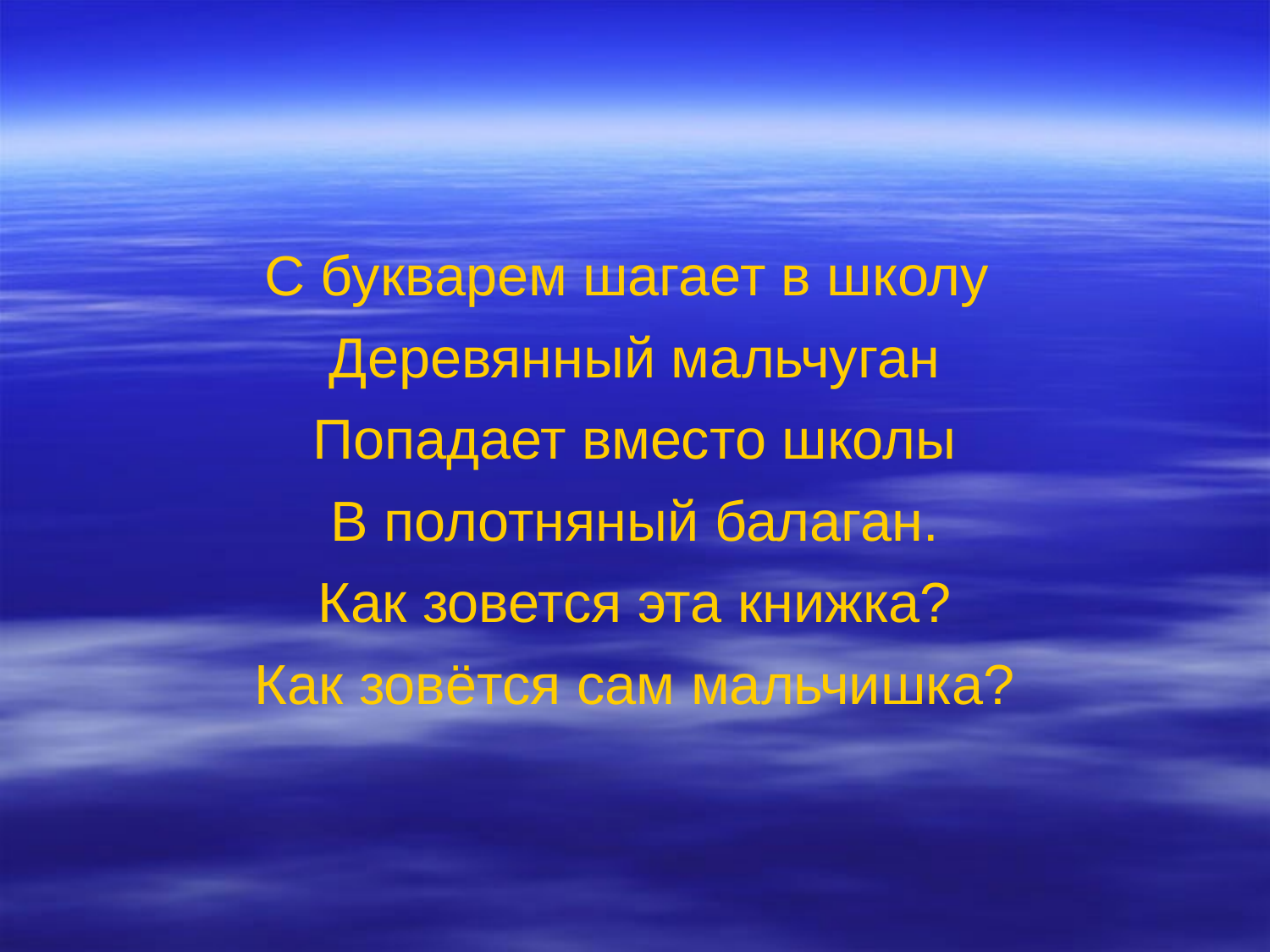

С букварем шагает в школу
Деревянный мальчуган
Попадает вместо школы
В полотняный балаган.
Как зовется эта книжка?
Как зовётся сам мальчишка?